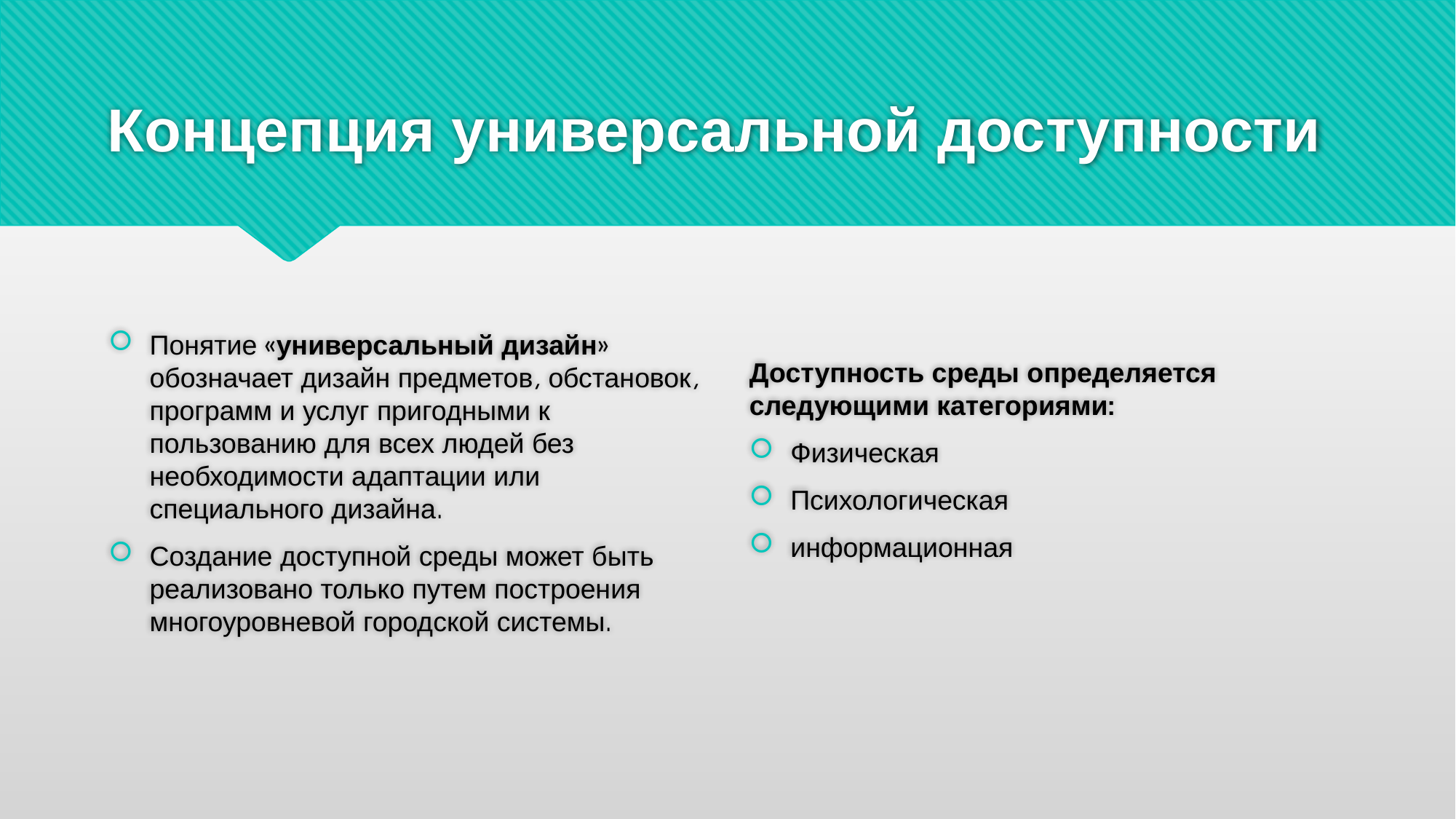

# Концепция универсальной доступности
Понятие «универсальный дизайн» обозначает дизайн предметов, обстановок, программ и услуг пригодными к пользованию для всех людей без необходимости адаптации или специального дизайна.
Создание доступной среды может быть реализовано только путем построения многоуровневой городской системы.
Доступность среды определяется следующими категориями:
Физическая
Психологическая
информационная